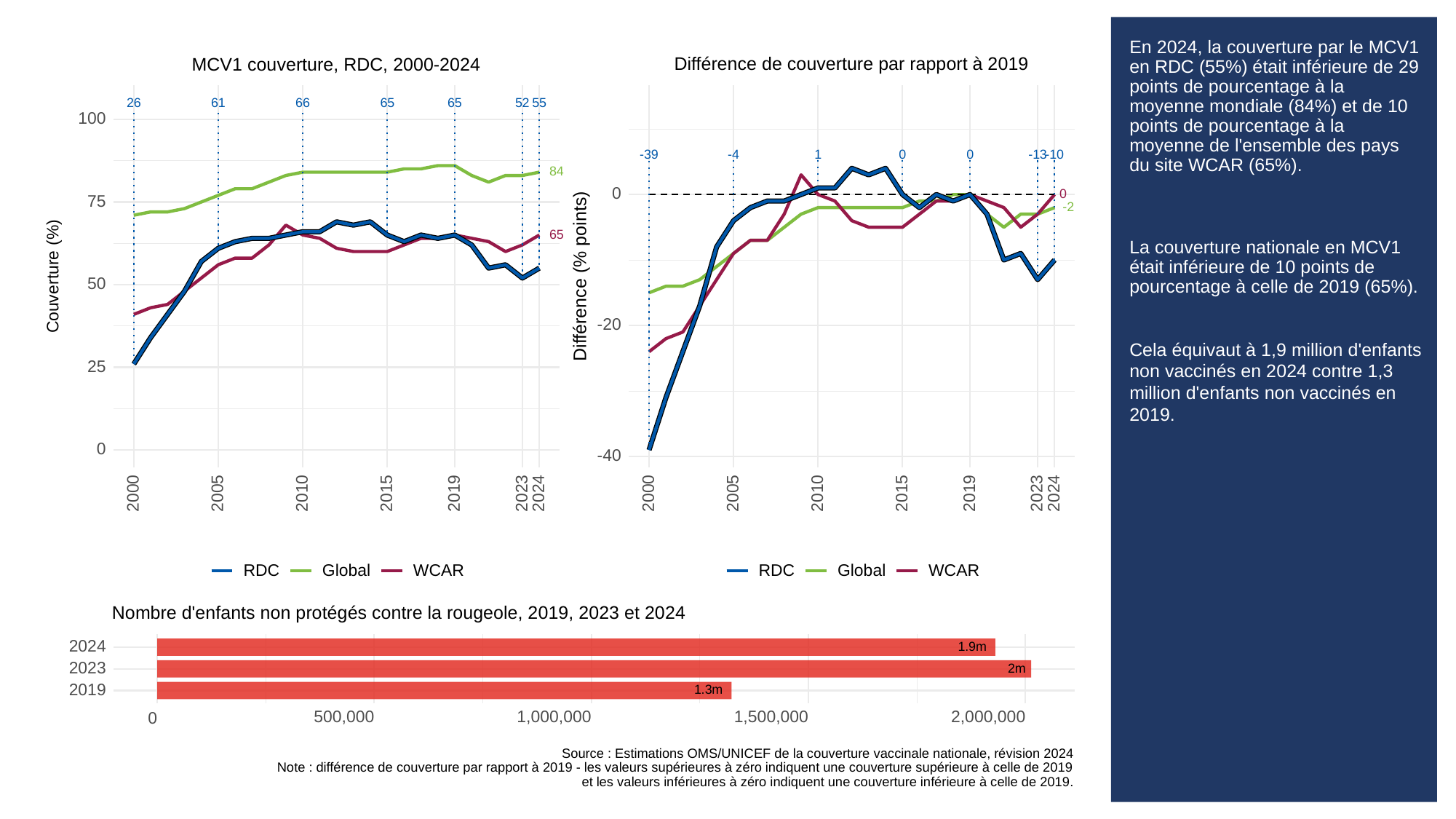

# En 2024, la couverture par le MCV1 en RDC (55%) était inférieure de 29 points de pourcentage à la moyenne mondiale (84%) et de 10 points de pourcentage à la moyenne de l'ensemble des pays du site WCAR (65%).

La couverture nationale en MCV1 était inférieure de 10 points de pourcentage à celle de 2019 (65%).

Cela équivaut à 1,9 million d'enfants non vaccinés en 2024 contre 1,3 million d'enfants non vaccinés en 2019.

Différence de couverture par rapport à 2019
MCV1 couverture, RDC, 2000-2024

26
61
66
65
65
52
55

100

-39
-13
0
0
-10
1
-4

84

0
0

75

-2

65

Différence (% points)
Couverture (%)
50

-20

25

0

-40

2023
2023
2000
2005
2010
2015
2019
2024
2000
2005
2010
2015
2019
2024
RDC
Global
WCAR
RDC
Global
WCAR

Nombre d'enfants non protégés contre la rougeole, 2019, 2023 et 2024

2024
1.9m

2023
2m

2019
1.3m

500,000
1,000,000
1,500,000
2,000,000
0
Source : Estimations OMS/UNICEF de la couverture vaccinale nationale, révision 2024
Note : différence de couverture par rapport à 2019 - les valeurs supérieures à zéro indiquent une couverture supérieure à celle de 2019
et les valeurs inférieures à zéro indiquent une couverture inférieure à celle de 2019.